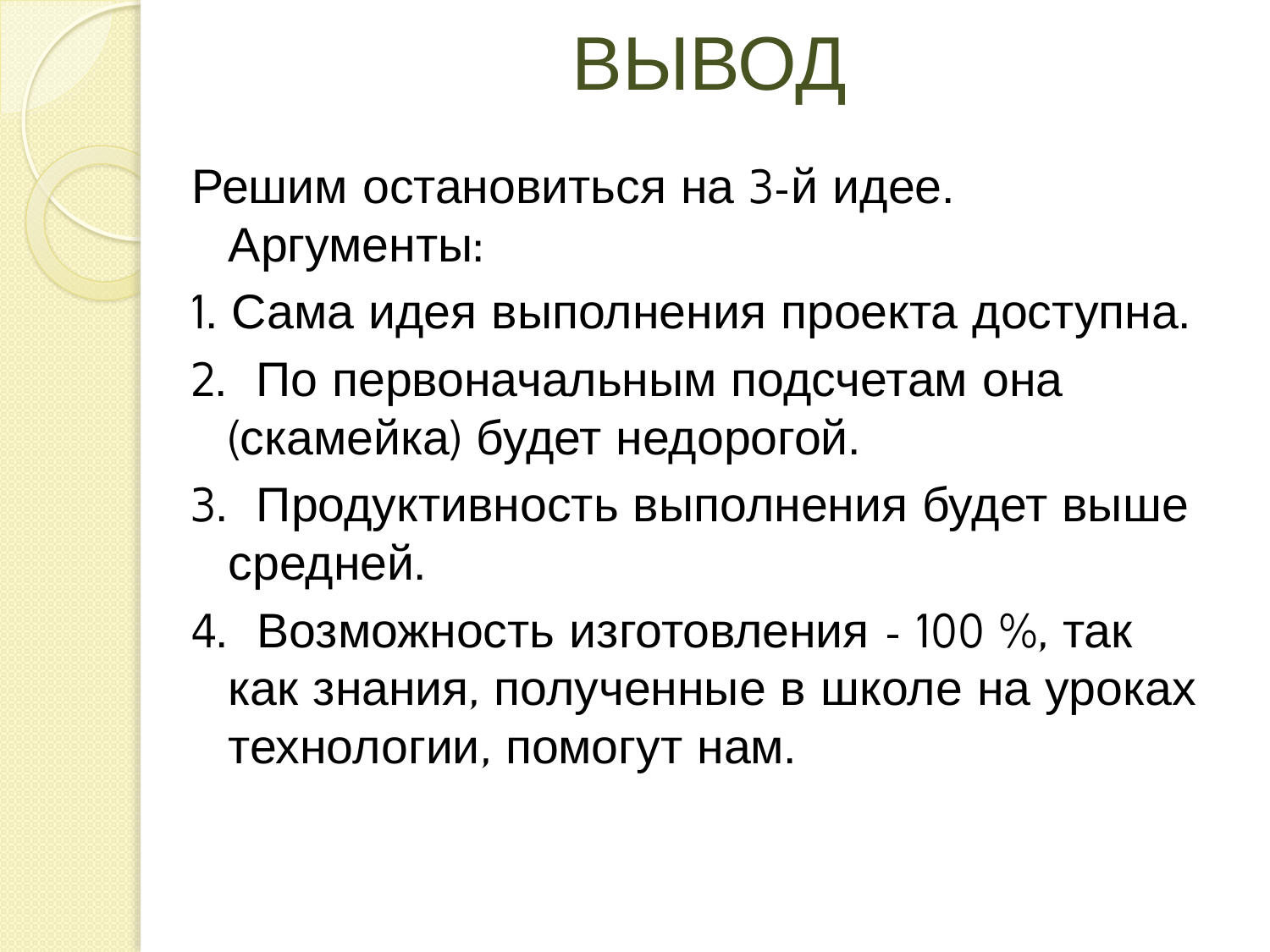

# ВЫВОД
Решим остановиться на 3-й идее. Аргументы:
1. Сама идея выполнения проекта доступна.
2.  По первоначальным подсчетам она (скамейка) будет недорогой.
3.  Продуктивность выполнения будет выше средней.
4.  Возможность изготовления - 100 %, так как знания, полученные в школе на уроках технологии, помогут нам.